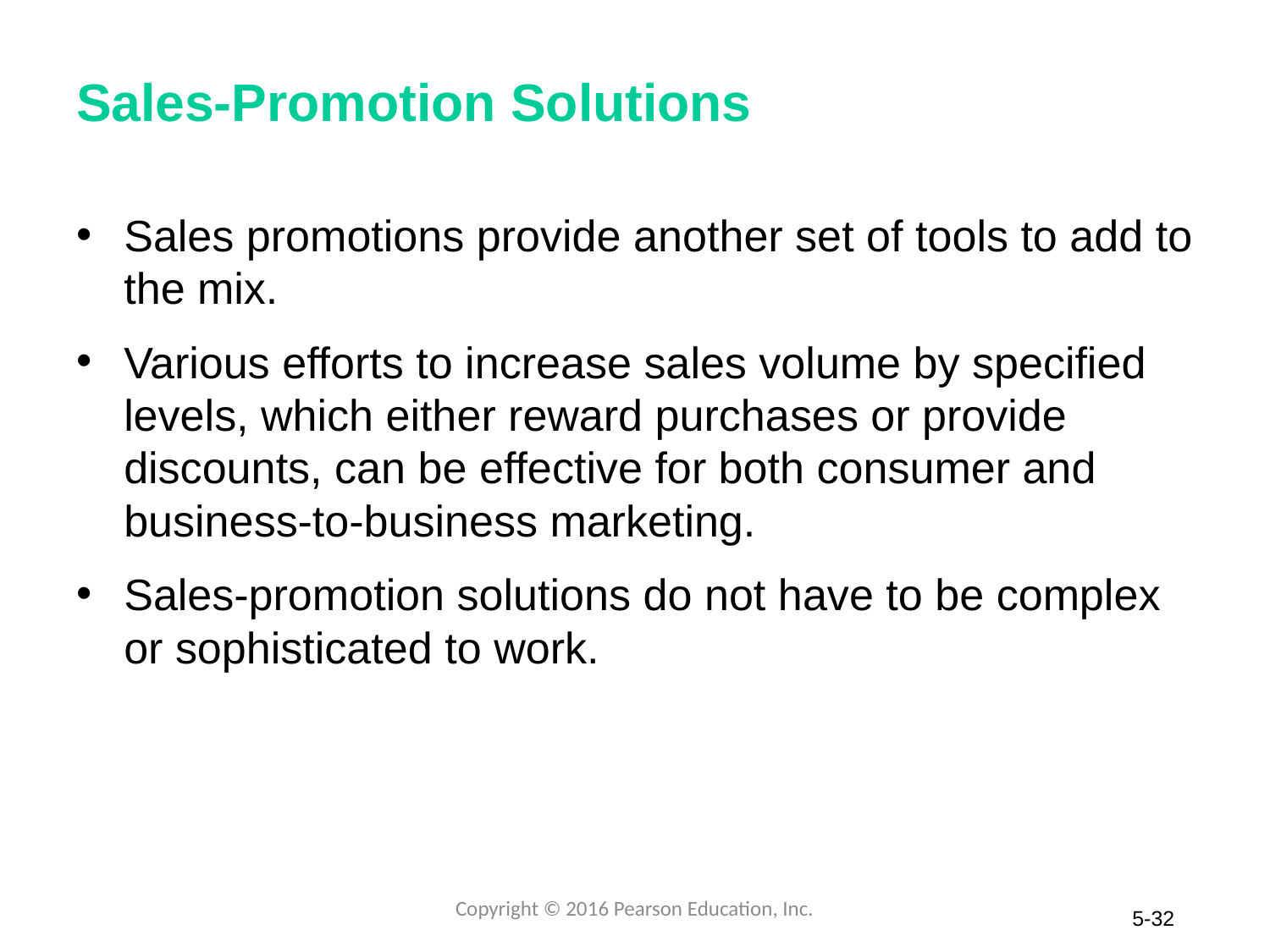

# Sales-Promotion Solutions
Sales promotions provide another set of tools to add to the mix.

Various efforts to increase sales volume by specified levels, which either reward purchases or provide discounts, can be effective for both consumer and business-to-business marketing.

Sales-promotion solutions do not have to be complex or sophisticated to work.
Copyright © 2016 Pearson Education, Inc.